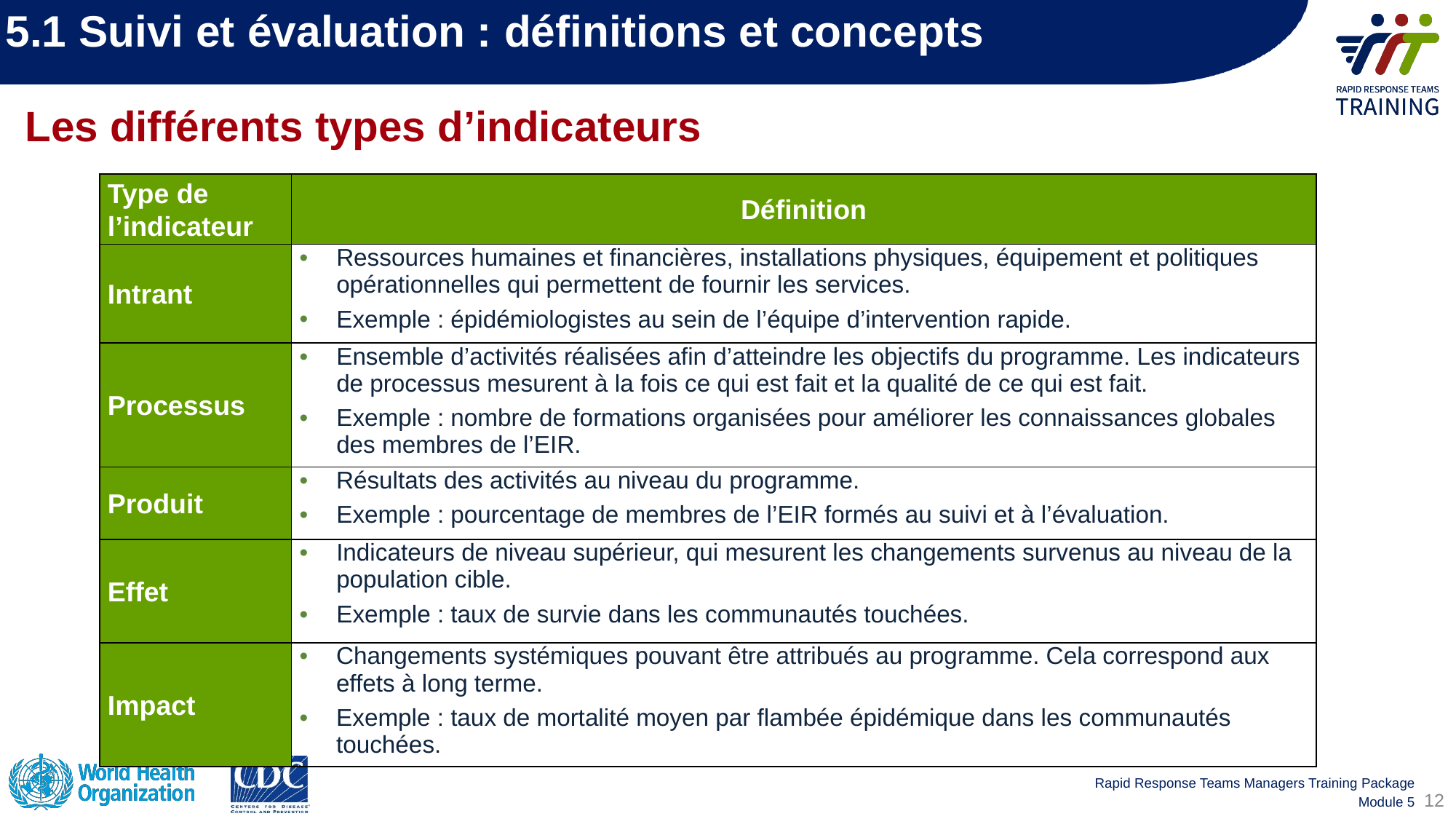

5.1 Suivi et évaluation : définitions et concepts

Les différents types d’indicateurs
| Type de lʼindicateur | Définition |
| --- | --- |
| Intrant | Ressources humaines et financières, installations physiques, équipement et politiques opérationnelles qui permettent de fournir les services. Exemple : épidémiologistes au sein de l’équipe d’intervention rapide. |
| Processus | Ensemble d’activités réalisées afin d’atteindre les objectifs du programme. Les indicateurs de processus mesurent à la fois ce qui est fait et la qualité de ce qui est fait. Exemple : nombre de formations organisées pour améliorer les connaissances globales des membres de l’EIR. |
| Produit | Résultats des activités au niveau du programme. Exemple : pourcentage de membres de l’EIR formés au suivi et à l’évaluation. |
| Effet | Indicateurs de niveau supérieur, qui mesurent les changements survenus au niveau de la population cible. Exemple : taux de survie dans les communautés touchées. |
| Impact | Changements systémiques pouvant être attribués au programme. Cela correspond aux effets à long terme.  Exemple : taux de mortalité moyen par flambée épidémique dans les communautés touchées. |
12